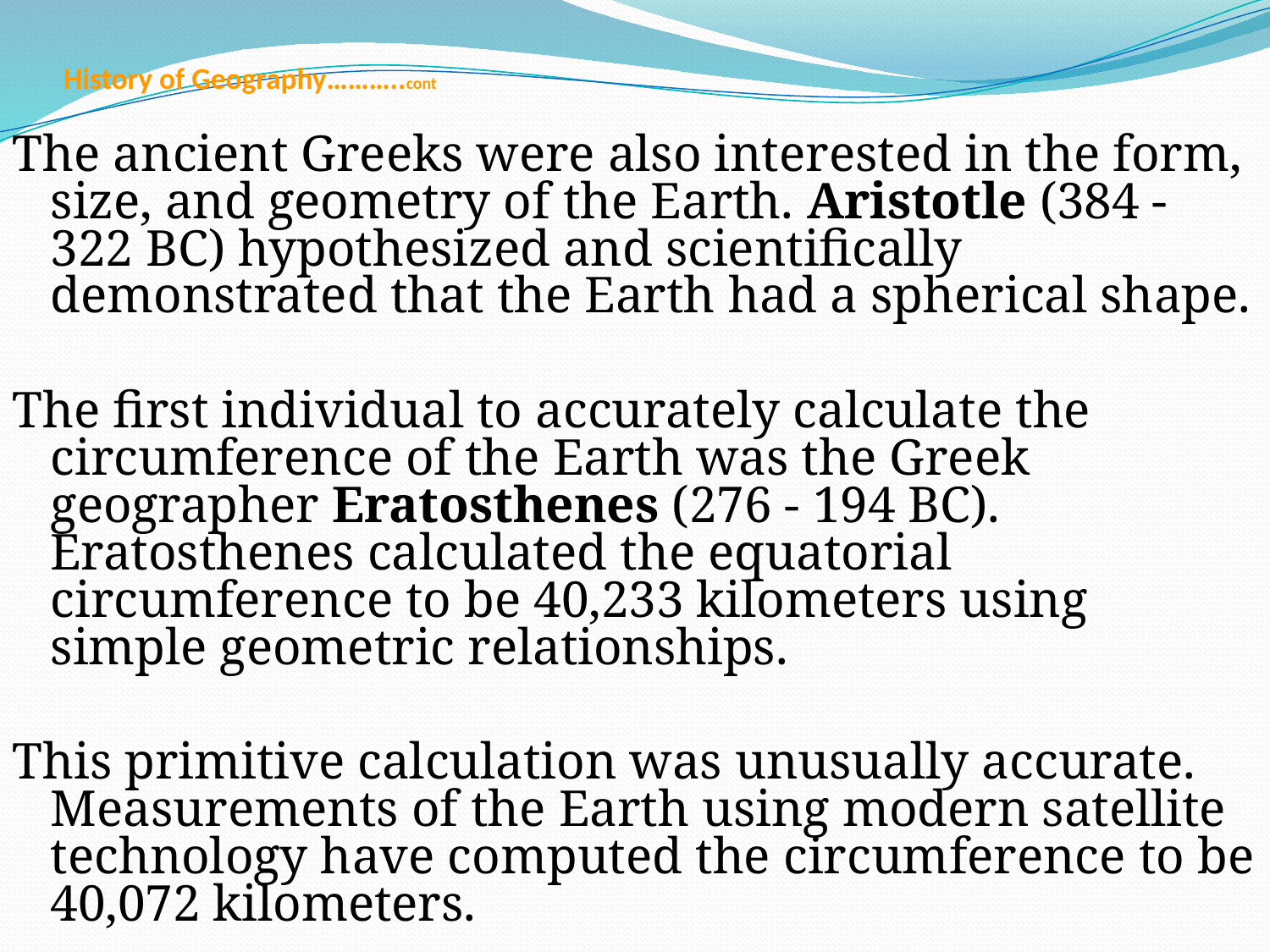

# History of Geography………..cont
The ancient Greeks were also interested in the form, size, and geometry of the Earth. Aristotle (384 - 322 BC) hypothesized and scientifically demonstrated that the Earth had a spherical shape.

The first individual to accurately calculate the circumference of the Earth was the Greek geographer Eratosthenes (276 - 194 BC). Eratosthenes calculated the equatorial circumference to be 40,233 kilometers using simple geometric relationships.

This primitive calculation was unusually accurate. Measurements of the Earth using modern satellite technology have computed the circumference to be 40,072 kilometers.